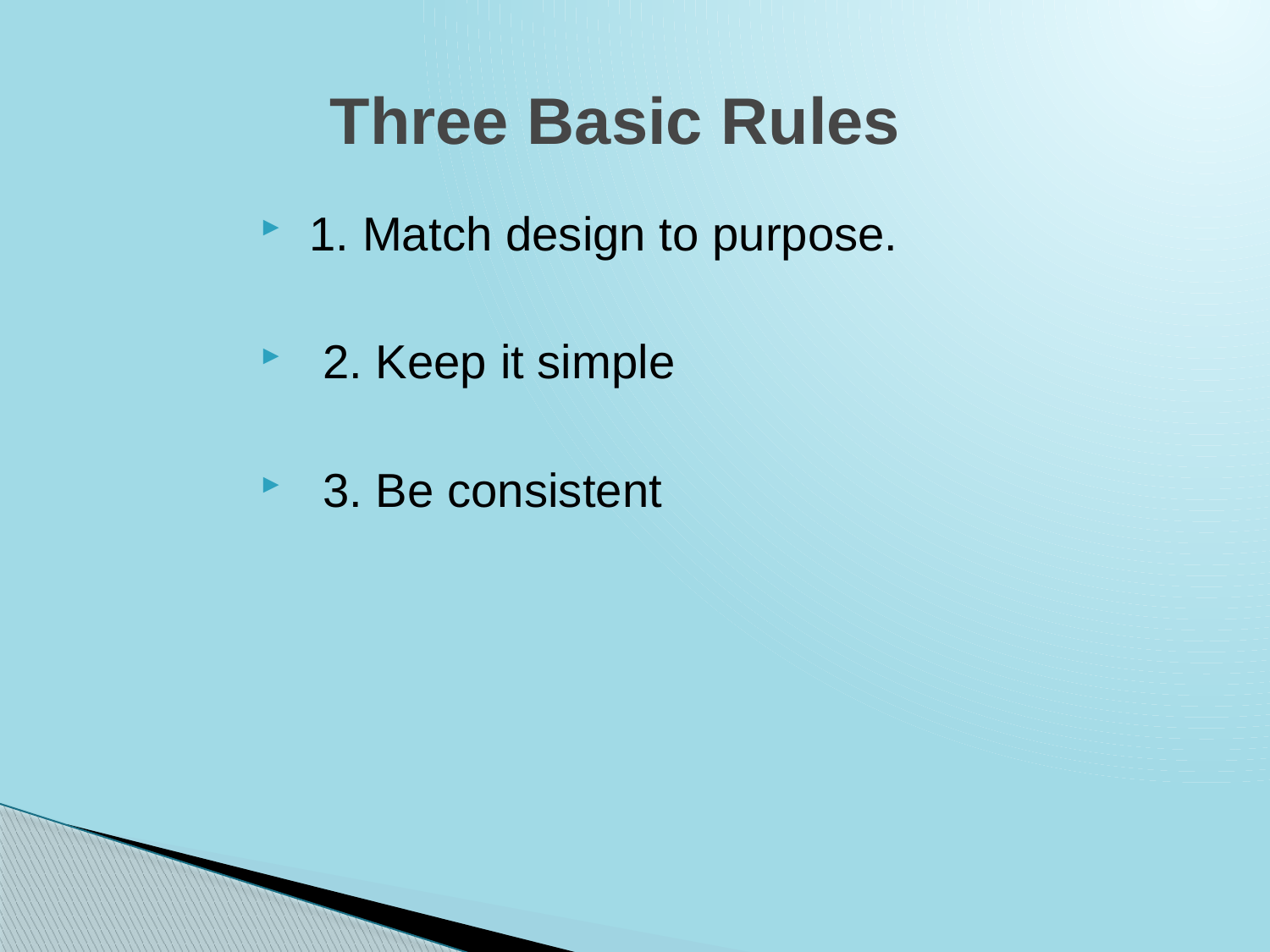

# Three Basic Rules
 1. Match design to purpose.

  2. Keep it simple

  3. Be consistent